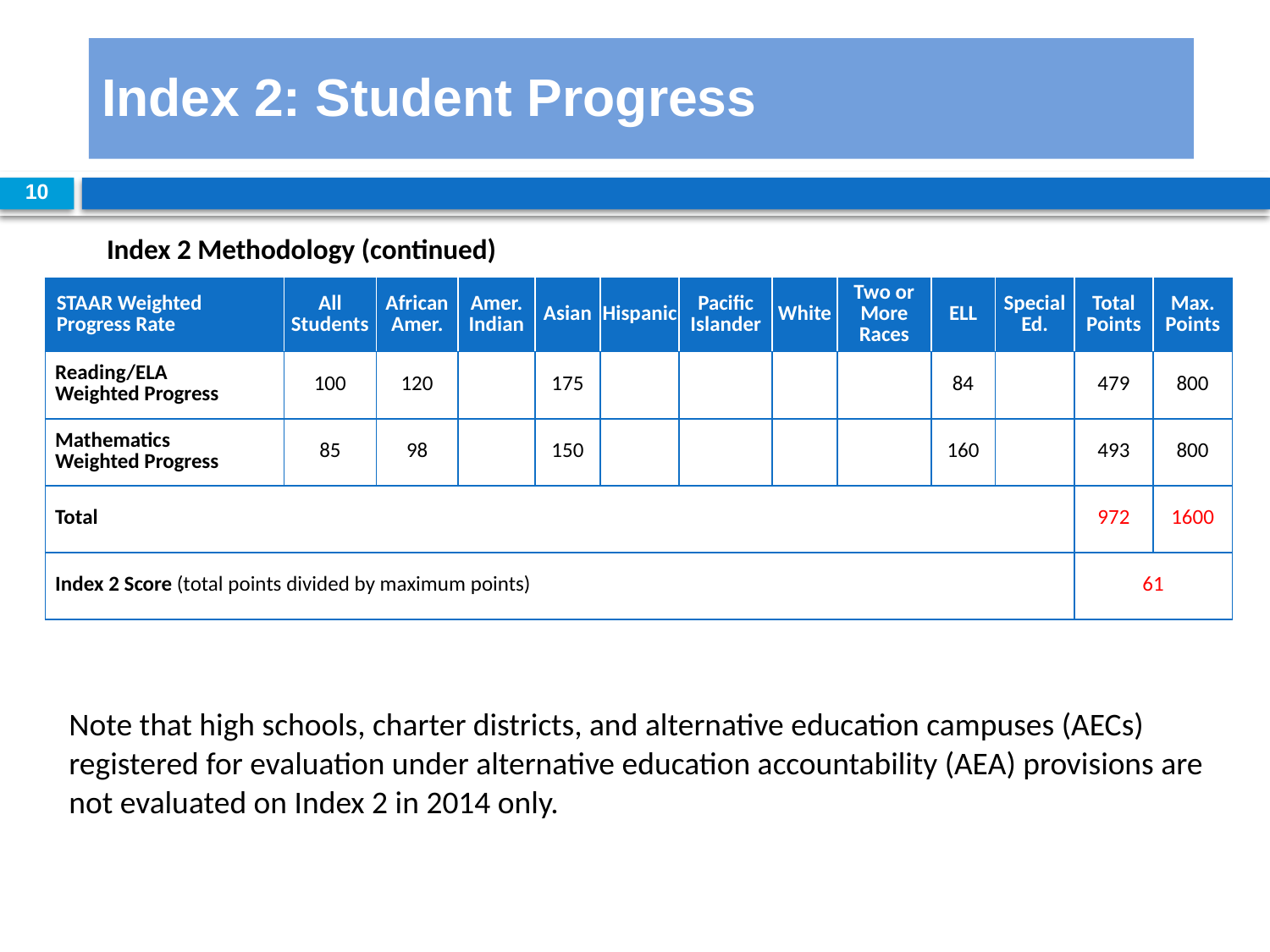

# Index 2: Student Progress
10
Index 2 Methodology (continued)
| STAAR Weighted Progress Rate | All Students | African Amer. | Amer. Indian | Asian | Hispanic | Pacific Islander | White | Two or More Races | ELL | Special Ed. | Total Points | Max. Points |
| --- | --- | --- | --- | --- | --- | --- | --- | --- | --- | --- | --- | --- |
| Reading/ELA Weighted Progress | 100 | 120 |  | 175 |  |  |  |  | 84 |  | 479 | 800 |
| Mathematics Weighted Progress | 85 | 98 |  | 150 |  |  |  |  | 160 |  | 493 | 800 |
| Total |  |  |  |  |  |  |  |  |  |  | 972 | 1600 |
| Index 2 Score (total points divided by maximum points) |  |  |  |  |  |  |  |  |  |  | 61 |  |
Note that high schools, charter districts, and alternative education campuses (AECs) registered for evaluation under alternative education accountability (AEA) provisions are not evaluated on Index 2 in 2014 only.